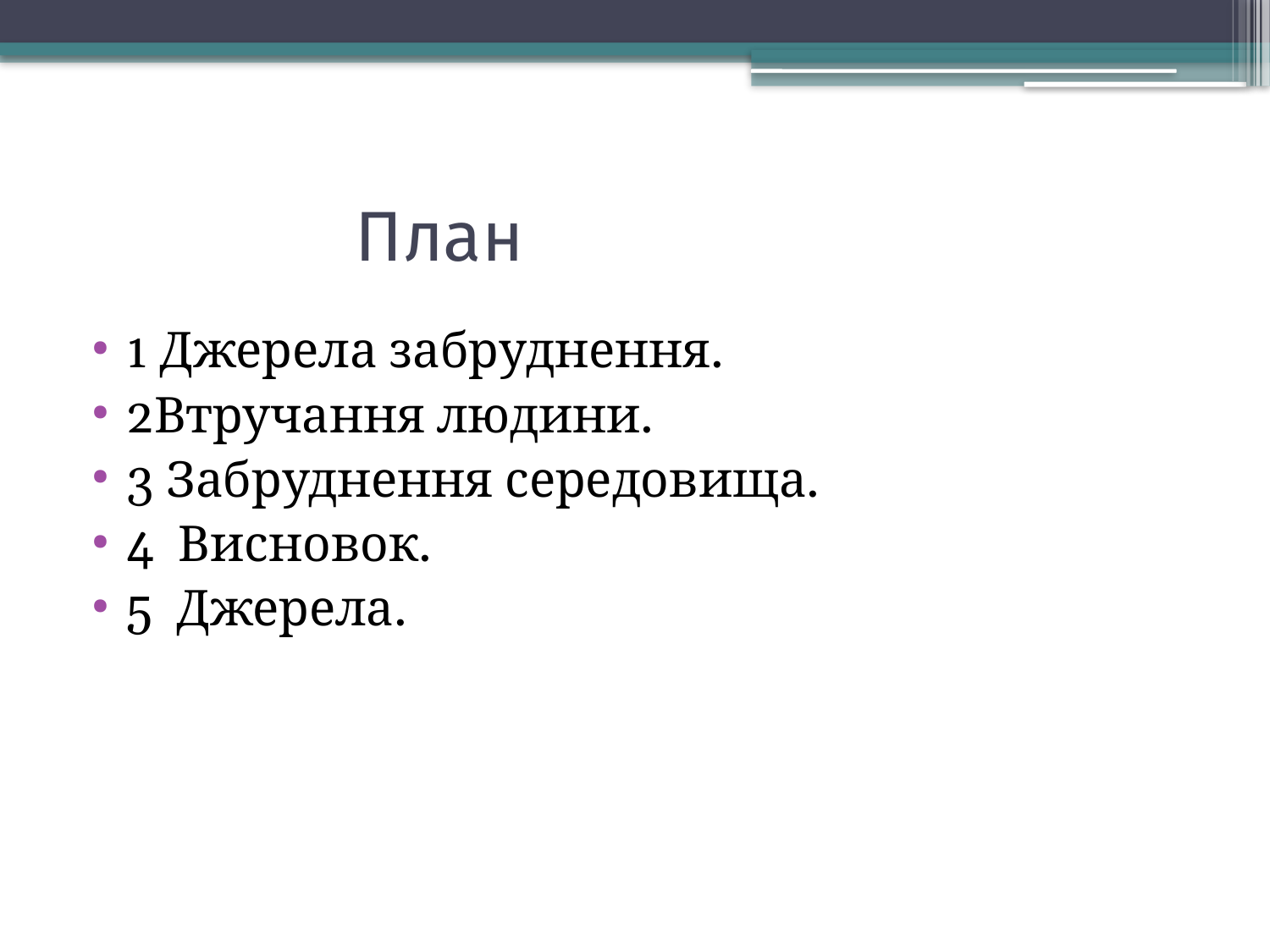

# План
1 Джерела забруднення.
2Втручання людини.
3 Забруднення середовища.
4  Висновок.
5  Джерела.